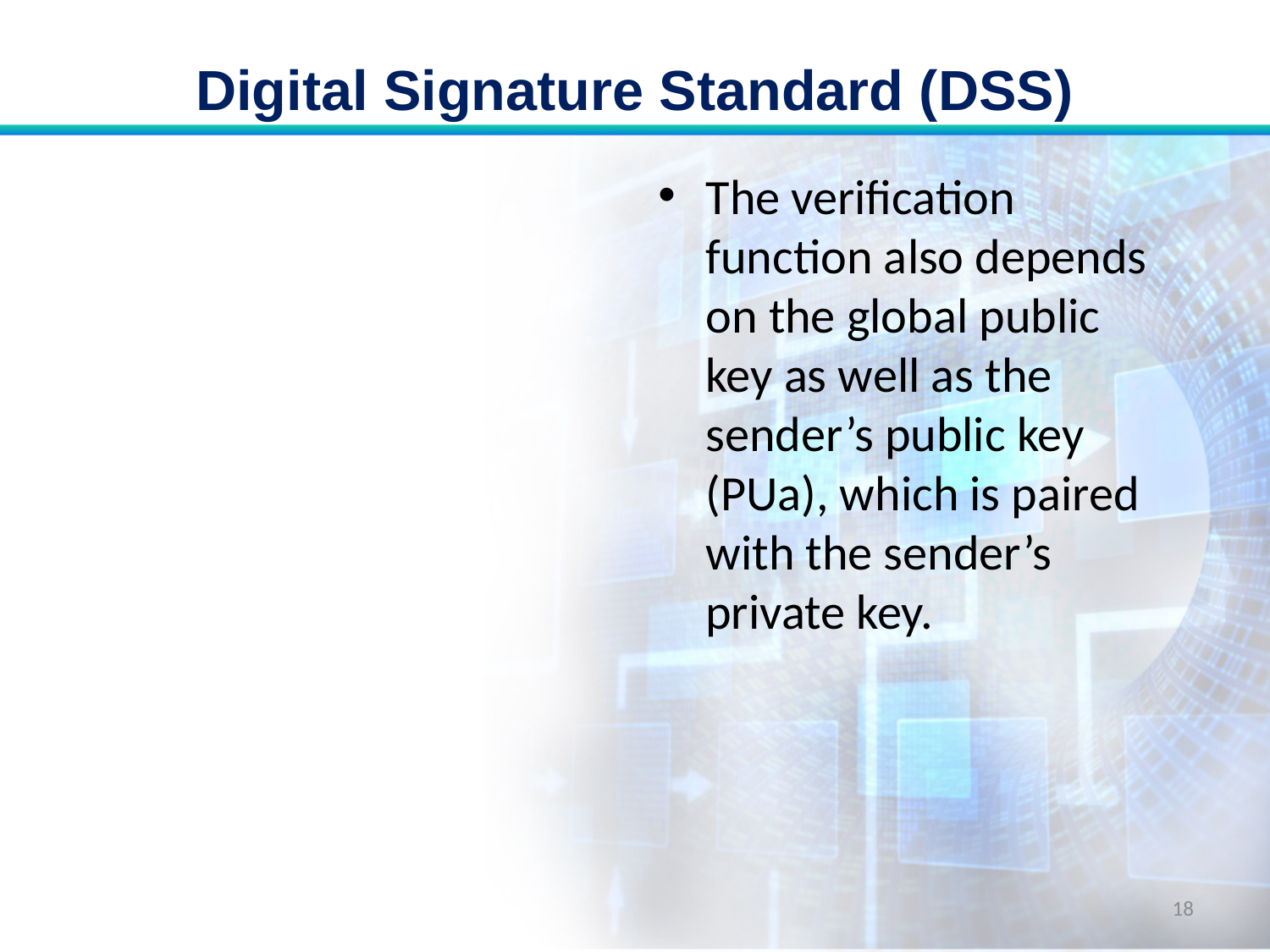

# Digital Signature Standard (DSS)
The verification function also depends on the global public key as well as the sender’s public key (PUa), which is paired with the sender’s private key.
18